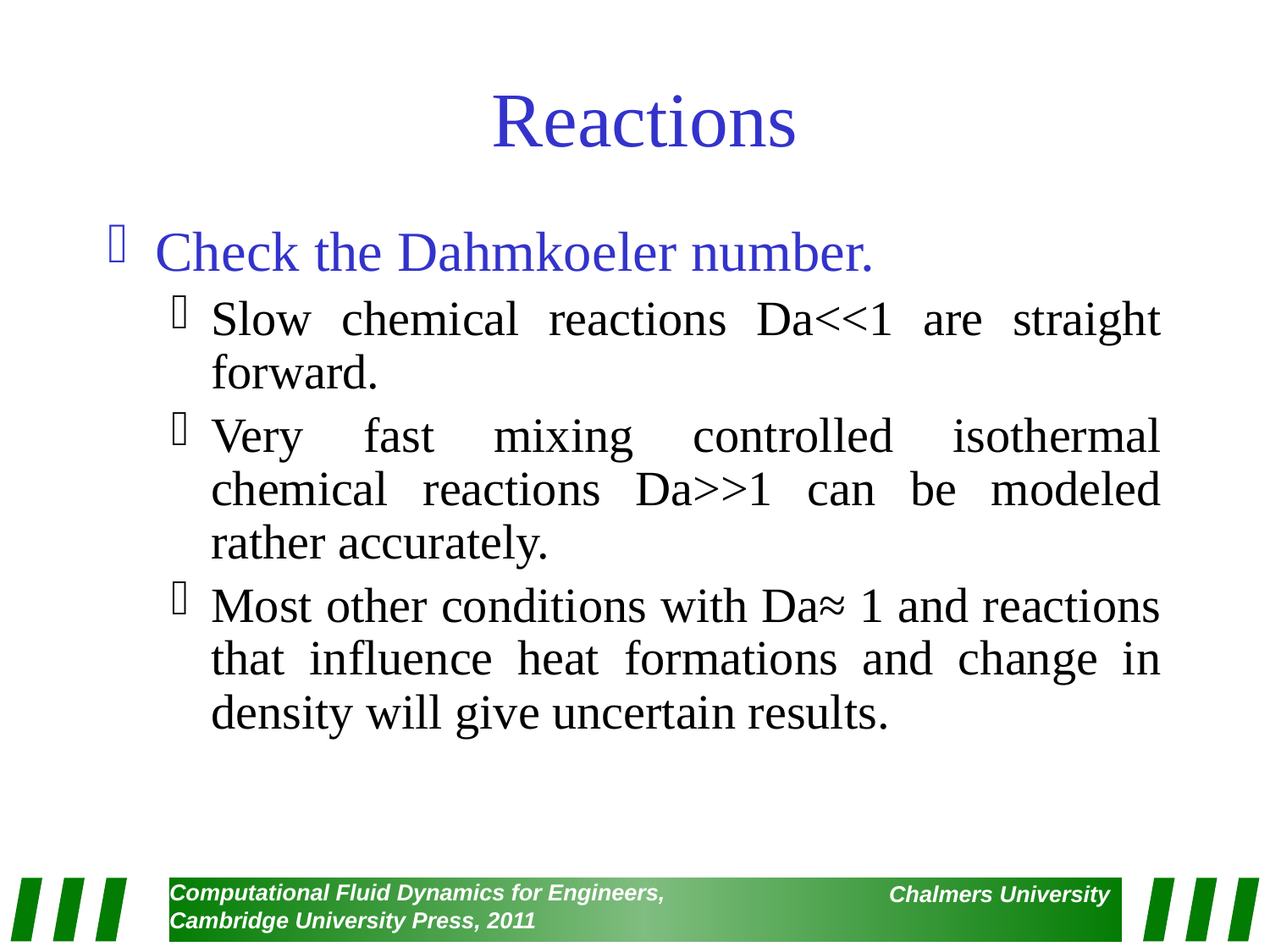

# Reactions
Check the Dahmkoeler number.
Slow chemical reactions Da<<1 are straight forward.
Very fast mixing controlled isothermal chemical reactions Da>>1 can be modeled rather accurately.
Most other conditions with Da≈ 1 and reactions that influence heat formations and change in density will give uncertain results.